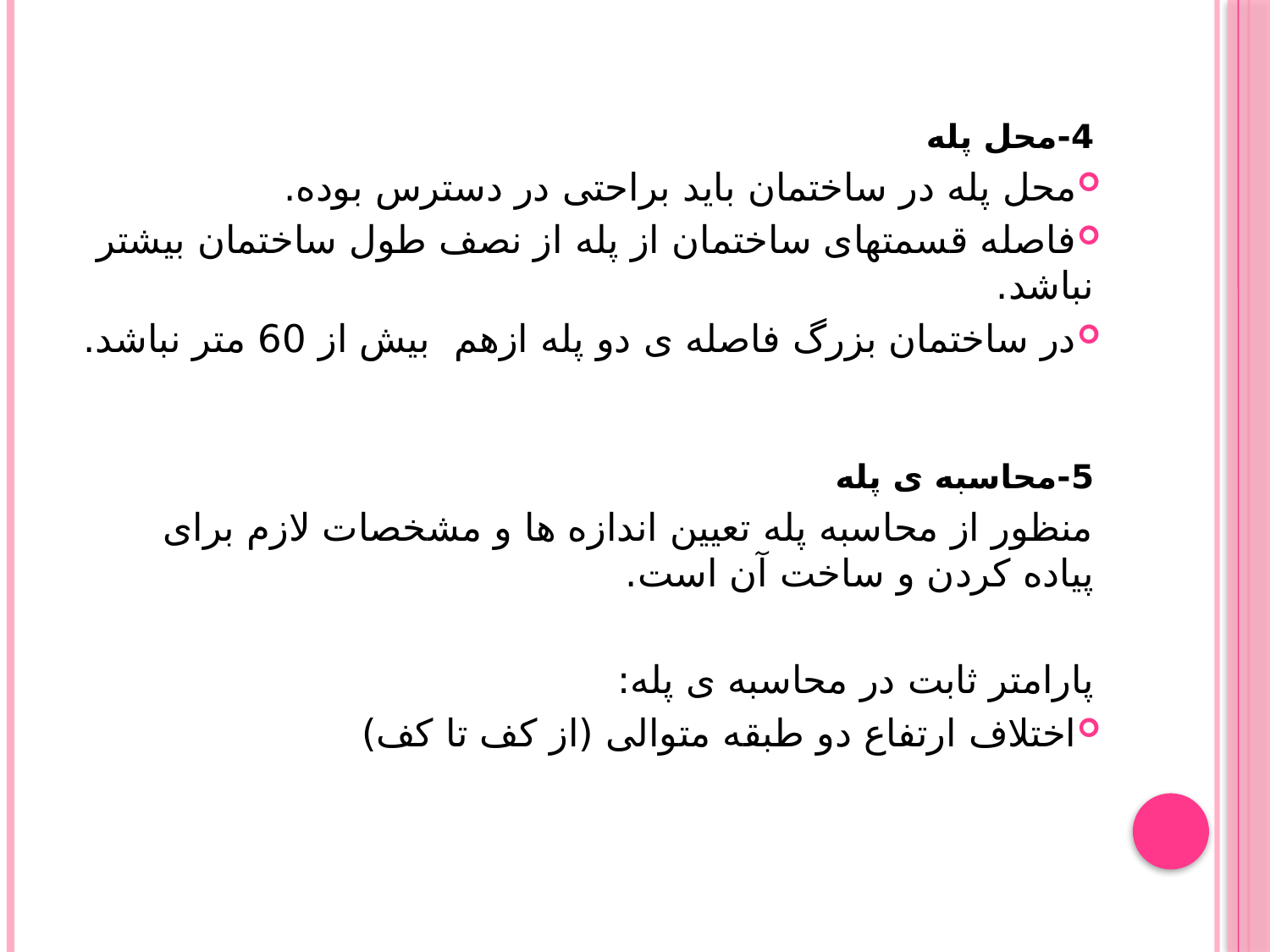

4-محل پله
محل پله در ساختمان باید براحتی در دسترس بوده.
فاصله قسمتهای ساختمان از پله از نصف طول ساختمان بیشتر نباشد.
در ساختمان بزرگ فاصله ی دو پله ازهم  بیش از 60 متر نباشد.

5-محاسبه ی پله
منظور از محاسبه پله تعیین اندازه ها و مشخصات لازم برای پیاده کردن و ساخت آن است.

پارامتر ثابت در محاسبه ی پله:
اختلاف ارتفاع دو طبقه متوالی (از کف تا کف)